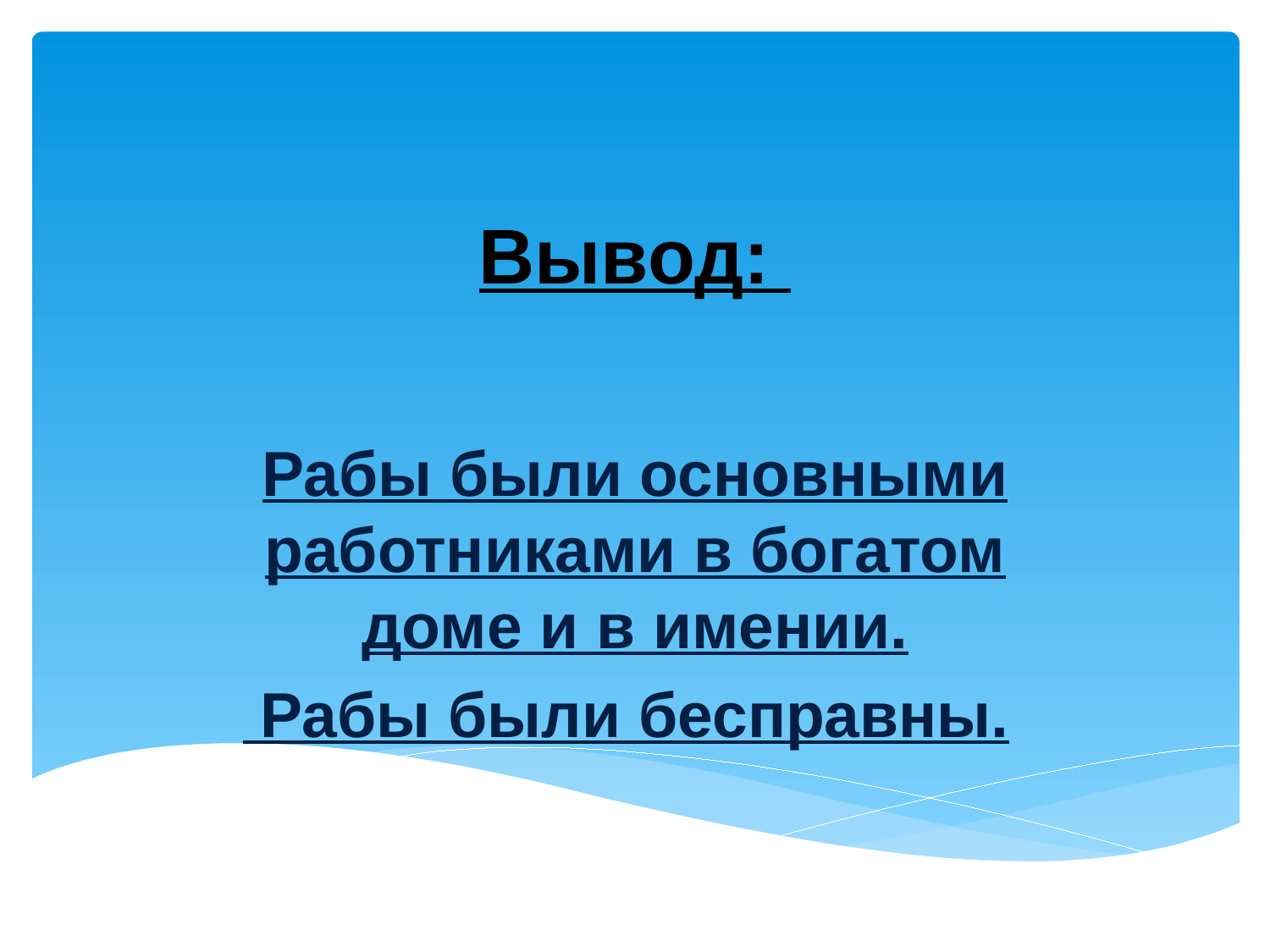

# Вывод:
Рабы были основными работниками в богатом доме и в имении.
 Рабы были бесправны.